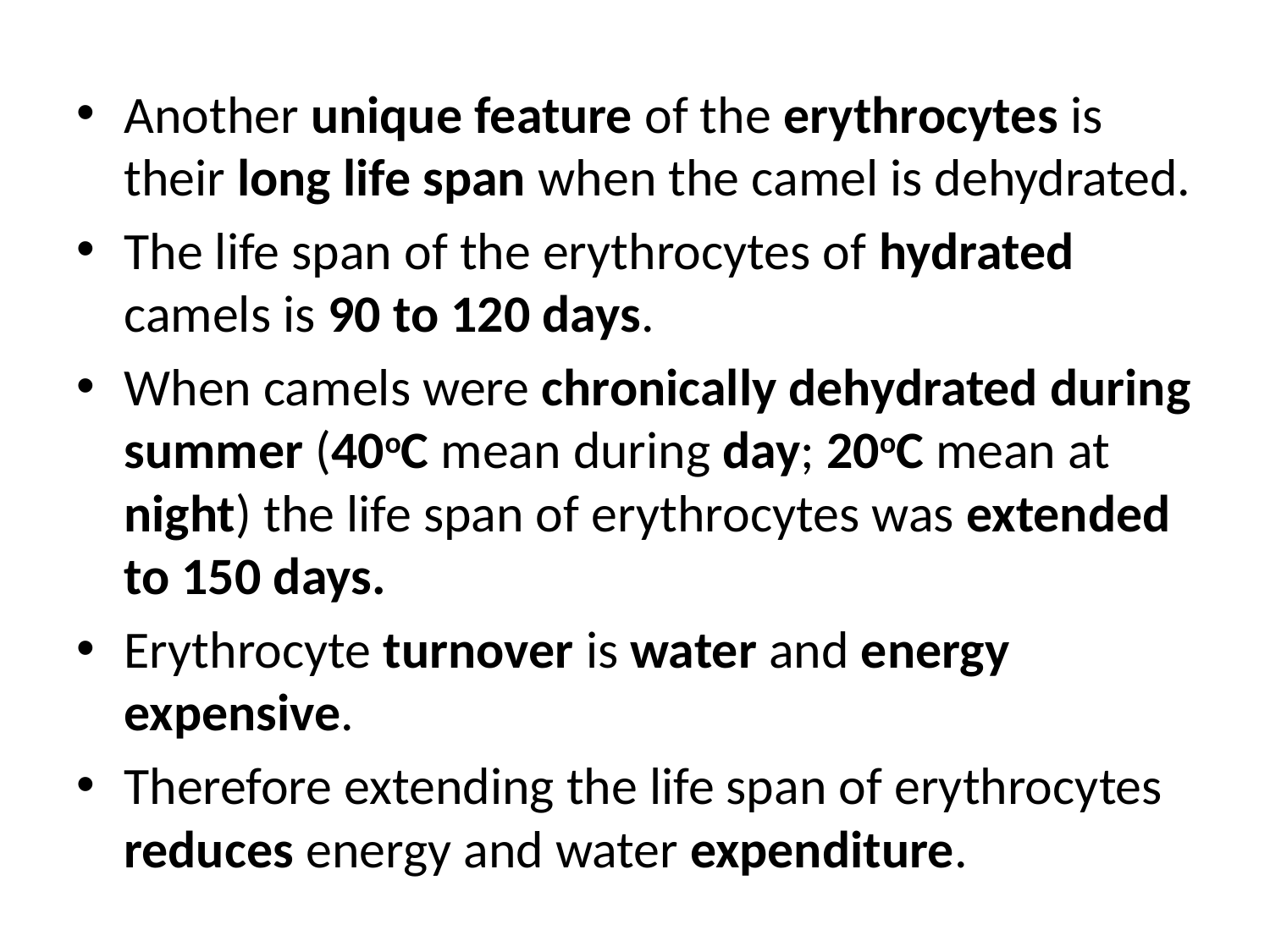

Another unique feature of the erythrocytes is their long life span when the camel is dehydrated.
The life span of the erythrocytes of hydrated camels is 90 to 120 days.
When camels were chronically dehydrated during summer (40oC mean during day; 20oC mean at night) the life span of erythrocytes was extended to 150 days.
Erythrocyte turnover is water and energy expensive.
Therefore extending the life span of erythrocytes reduces energy and water expenditure.